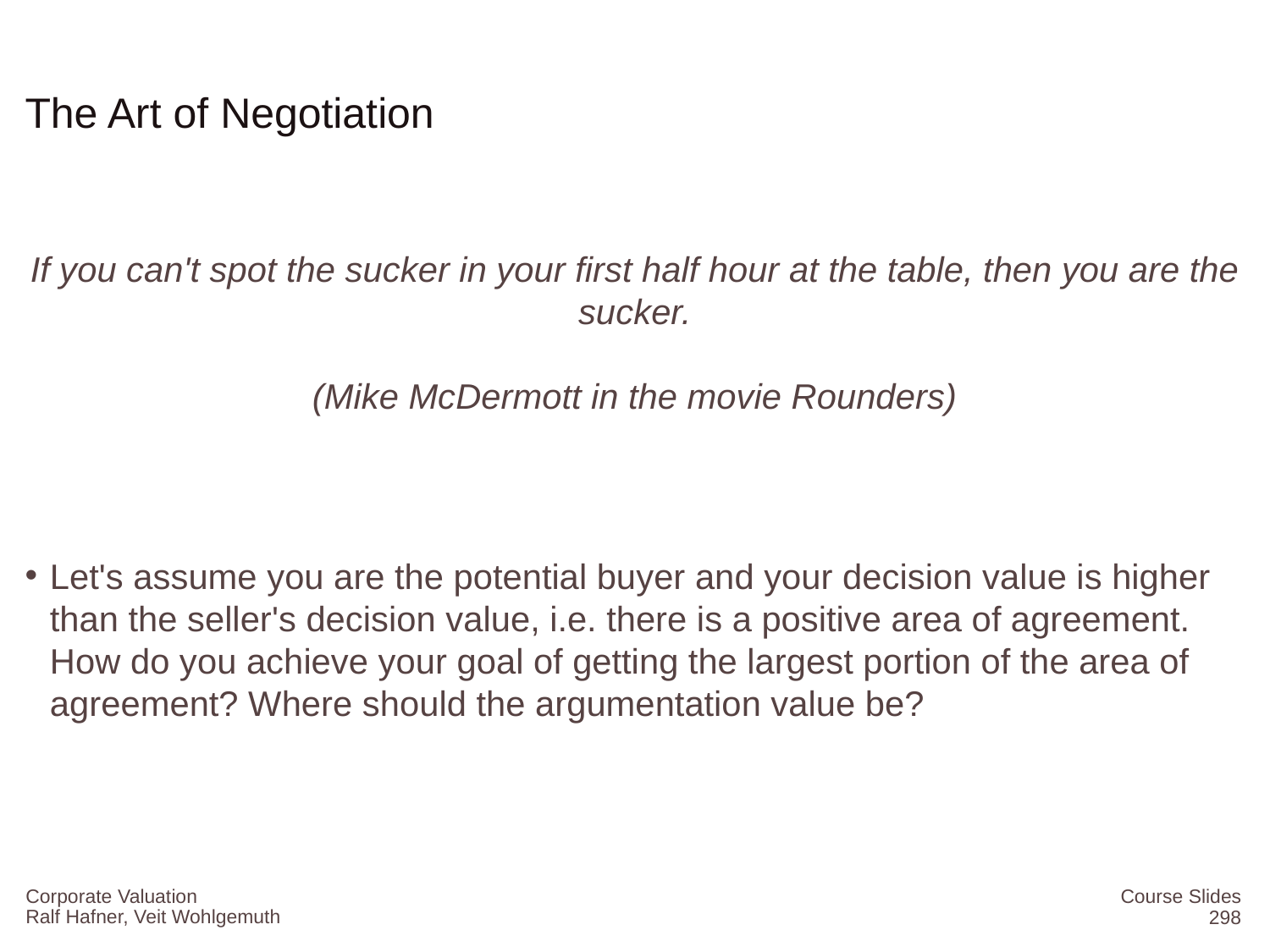

# The Art of Negotiation
If you can't spot the sucker in your first half hour at the table, then you are the sucker.

(Mike McDermott in the movie Rounders)

Let's assume you are the potential buyer and your decision value is higher than the seller's decision value, i.e. there is a positive area of agreement. How do you achieve your goal of getting the largest portion of the area of agreement? Where should the argumentation value be?
Corporate Valuation
Course Slides
298